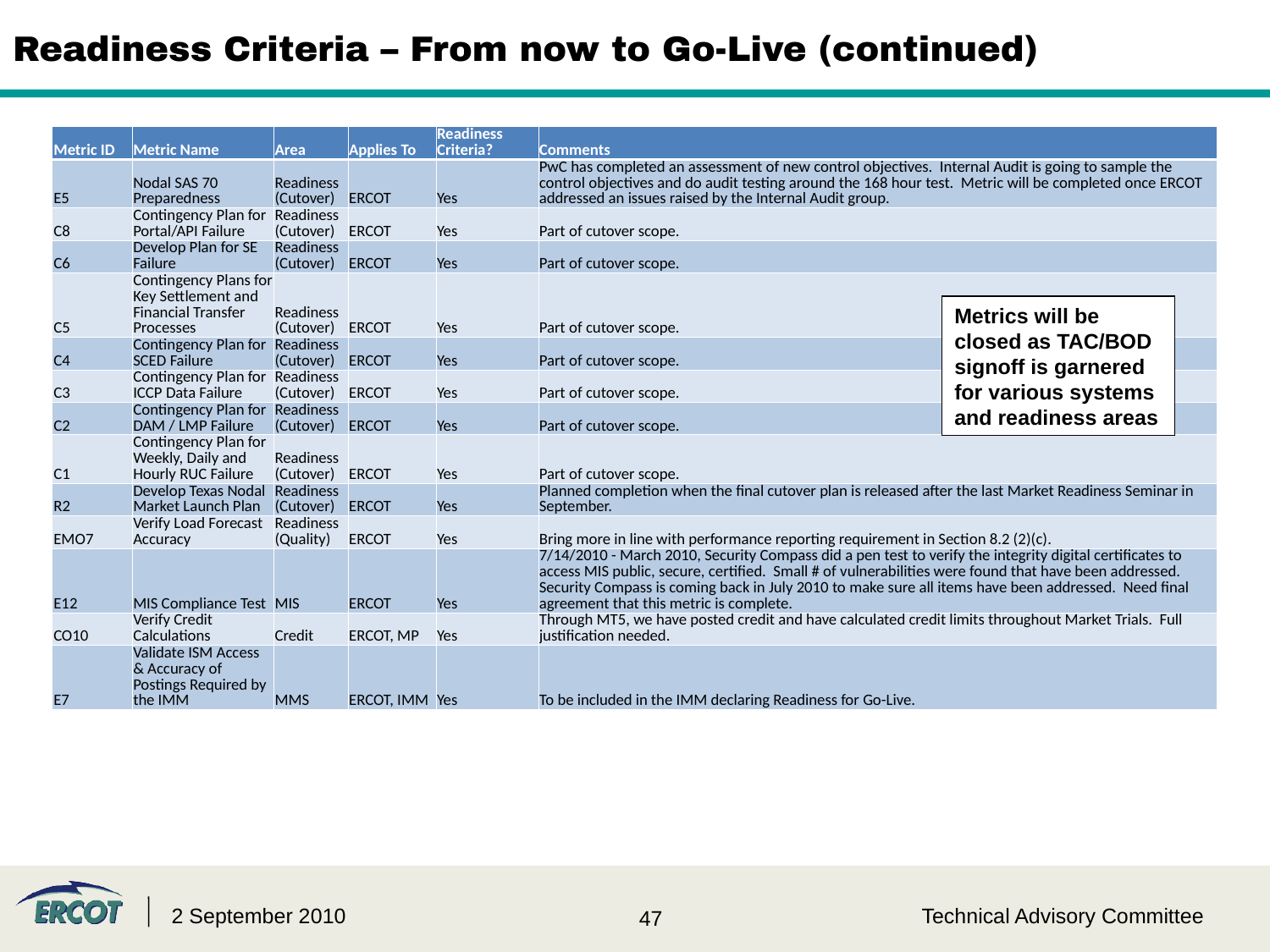

# Readiness Criteria – From now to Go-Live (continued)
| Metric ID | Metric Name | Area | Applies To | Readiness Criteria? | Comments |
| --- | --- | --- | --- | --- | --- |
| E5 | Nodal SAS 70 Preparedness | Readiness (Cutover) | ERCOT | Yes | PwC has completed an assessment of new control objectives. Internal Audit is going to sample the control objectives and do audit testing around the 168 hour test. Metric will be completed once ERCOT addressed an issues raised by the Internal Audit group. |
| C8 | Contingency Plan for Portal/API Failure | Readiness (Cutover) | ERCOT | Yes | Part of cutover scope. |
| C6 | Develop Plan for SE Failure | Readiness (Cutover) | ERCOT | Yes | Part of cutover scope. |
| C5 | Contingency Plans for Key Settlement and Financial Transfer Processes | Readiness (Cutover) | ERCOT | Yes | Part of cutover scope. |
| C4 | Contingency Plan for SCED Failure | Readiness (Cutover) | ERCOT | Yes | Part of cutover scope. |
| C3 | Contingency Plan for ICCP Data Failure | Readiness (Cutover) | ERCOT | Yes | Part of cutover scope. |
| C2 | Contingency Plan for DAM / LMP Failure | Readiness (Cutover) | ERCOT | Yes | Part of cutover scope. |
| C1 | Contingency Plan for Weekly, Daily and Hourly RUC Failure | Readiness (Cutover) | ERCOT | Yes | Part of cutover scope. |
| R2 | Develop Texas Nodal Market Launch Plan | Readiness (Cutover) | ERCOT | Yes | Planned completion when the final cutover plan is released after the last Market Readiness Seminar in September. |
| EMO7 | Verify Load Forecast Accuracy | Readiness (Quality) | ERCOT | Yes | Bring more in line with performance reporting requirement in Section 8.2 (2)(c). |
| E12 | MIS Compliance Test | MIS | ERCOT | Yes | 7/14/2010 - March 2010, Security Compass did a pen test to verify the integrity digital certificates to access MIS public, secure, certified. Small # of vulnerabilities were found that have been addressed. Security Compass is coming back in July 2010 to make sure all items have been addressed. Need final agreement that this metric is complete. |
| CO10 | Verify Credit Calculations | Credit | ERCOT, MP | Yes | Through MT5, we have posted credit and have calculated credit limits throughout Market Trials. Full justification needed. |
| E7 | Validate ISM Access & Accuracy of Postings Required by the IMM | MMS | ERCOT, IMM | Yes | To be included in the IMM declaring Readiness for Go-Live. |
Metrics will be closed as TAC/BOD signoff is garnered for various systems and readiness areas
2 September 2010
Technical Advisory Committee